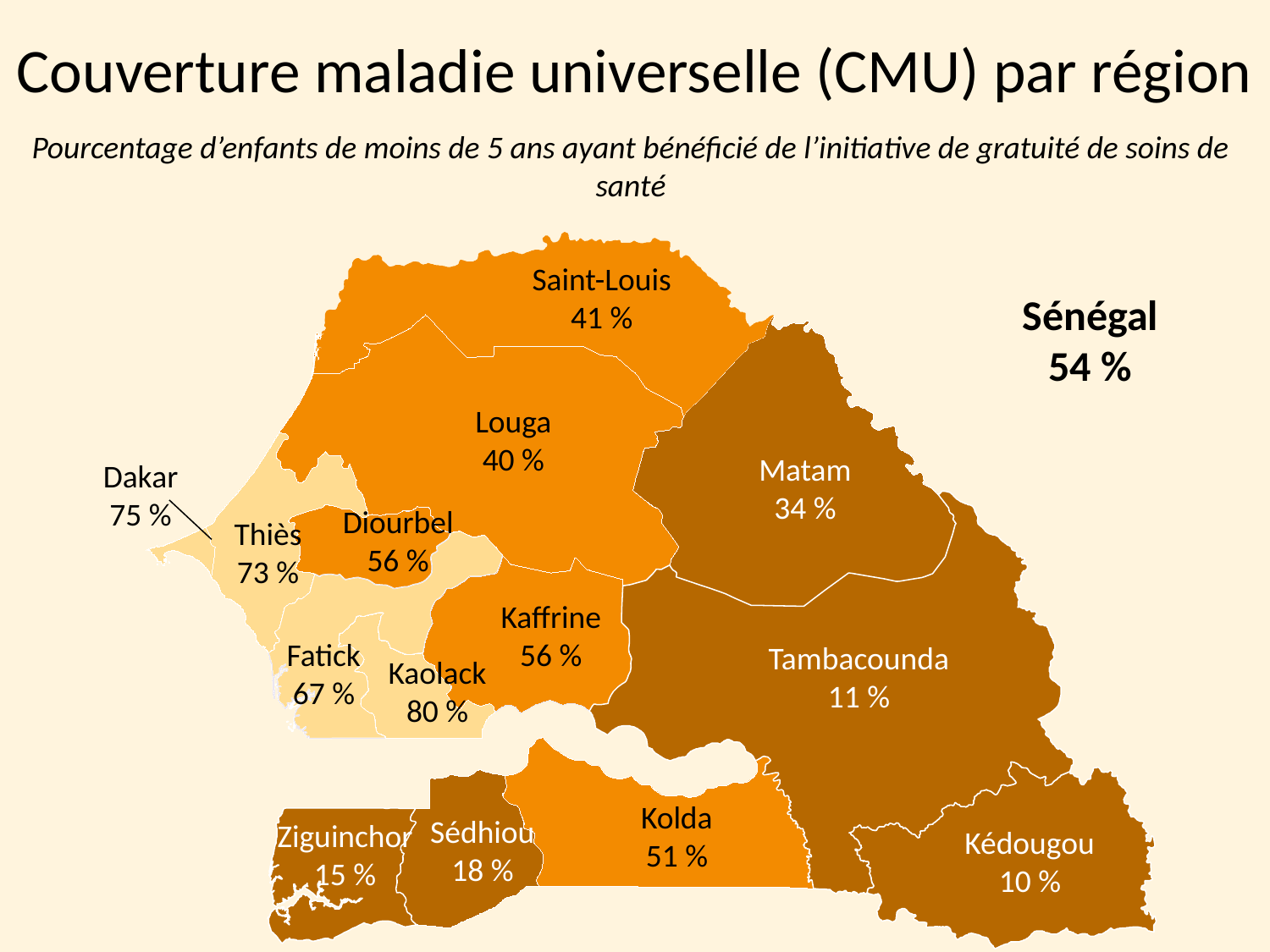

Couverture maladie universelle (CMU) par région
Pourcentage d’enfants de moins de 5 ans ayant bénéficié de l’initiative de gratuité de soins de santé

Saint-Louis
41 %
Sénégal
54 %
Louga
40 %
Matam
34 %
Dakar
75 %
Diourbel
56 %
Thiès
73 %
Kaffrine
56 %
Fatick
67 %
Tambacounda
11 %
Kaolack
80 %
Kolda
51 %
Sédhiou
18 %
Ziguinchor
15 %
Kédougou
10 %